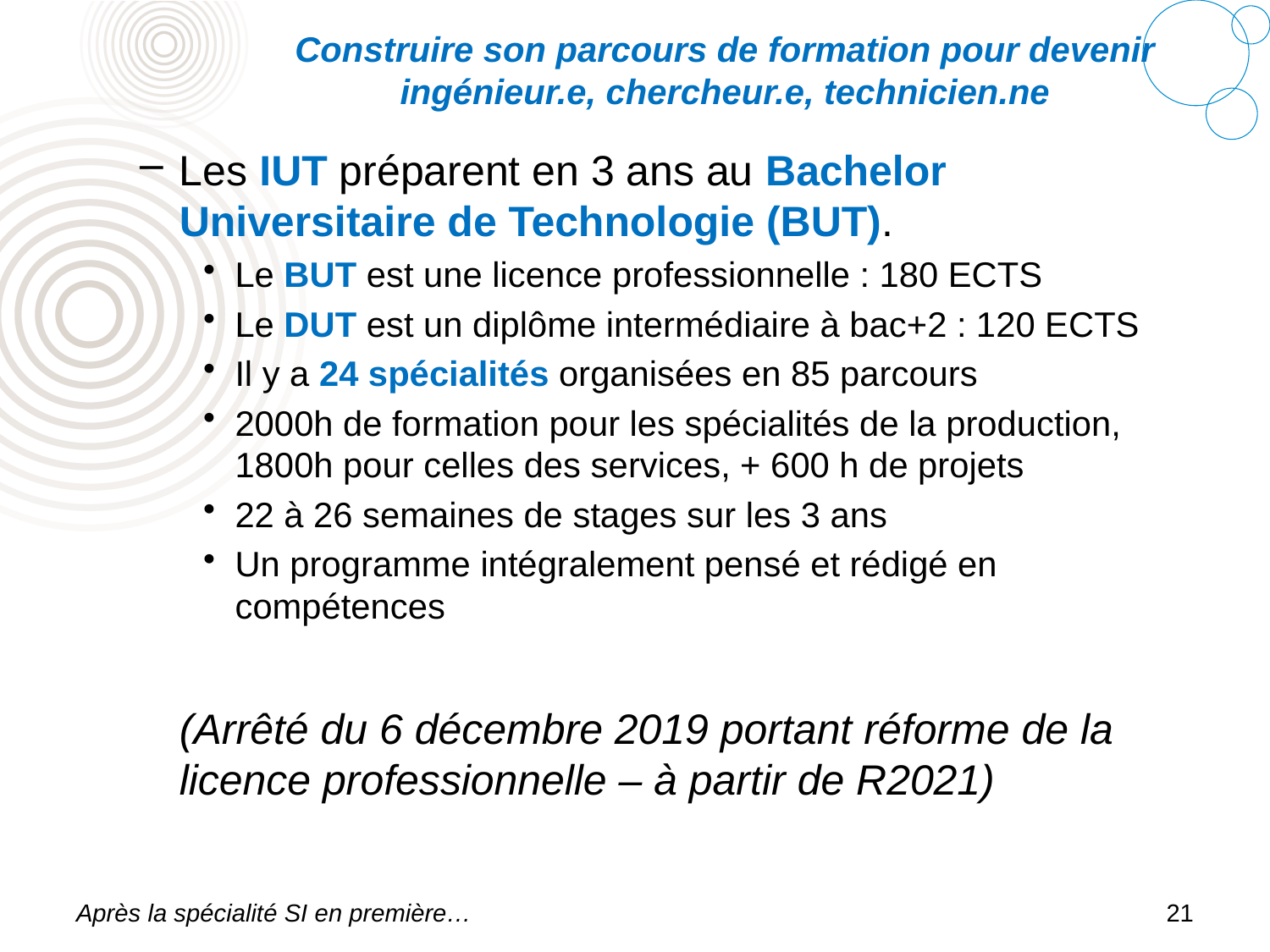

# Construire son parcours de formation pour devenir ingénieur.e, chercheur.e, technicien.ne
Les IUT préparent en 3 ans au Bachelor Universitaire de Technologie (BUT).
Le BUT est une licence professionnelle : 180 ECTS
Le DUT est un diplôme intermédiaire à bac+2 : 120 ECTS
Il y a 24 spécialités organisées en 85 parcours
2000h de formation pour les spécialités de la production, 1800h pour celles des services, + 600 h de projets
22 à 26 semaines de stages sur les 3 ans
Un programme intégralement pensé et rédigé en compétences

	(Arrêté du 6 décembre 2019 portant réforme de la licence professionnelle – à partir de R2021)
Après la spécialité SI en première…
21